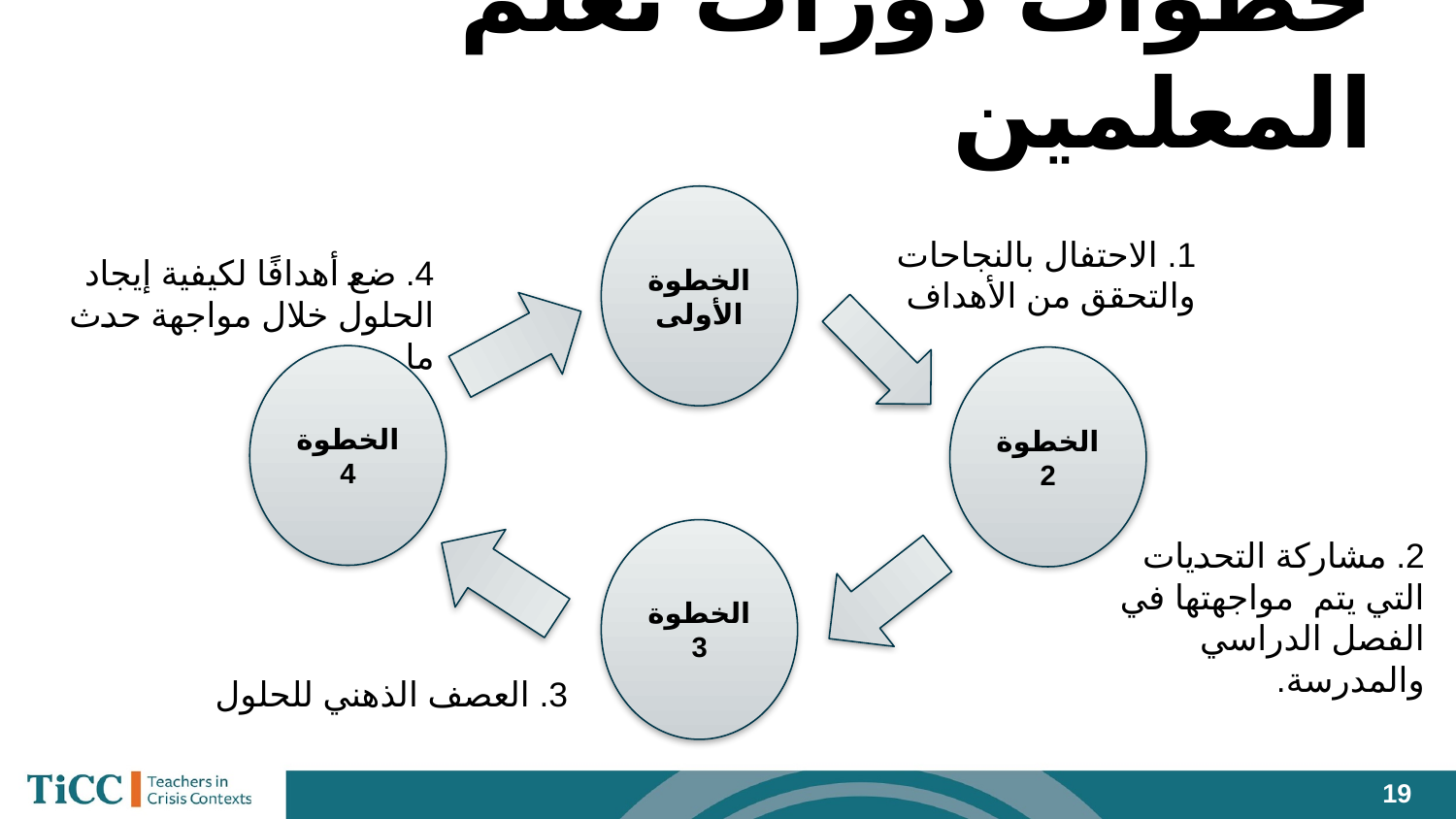

# خطوات دورات تعلّم المعلمين
الخطوة الأولى
1. الاحتفال بالنجاحات والتحقق من الأهداف
4. ضع أهدافًا لكيفية إيجاد الحلول خلال مواجهة حدث ما

الخطوة 4
الخطوة 2

الخطوة 3
2. مشاركة التحديات التي يتم  مواجهتها في الفصل الدراسي والمدرسة.

3. العصف الذهني للحلول
19